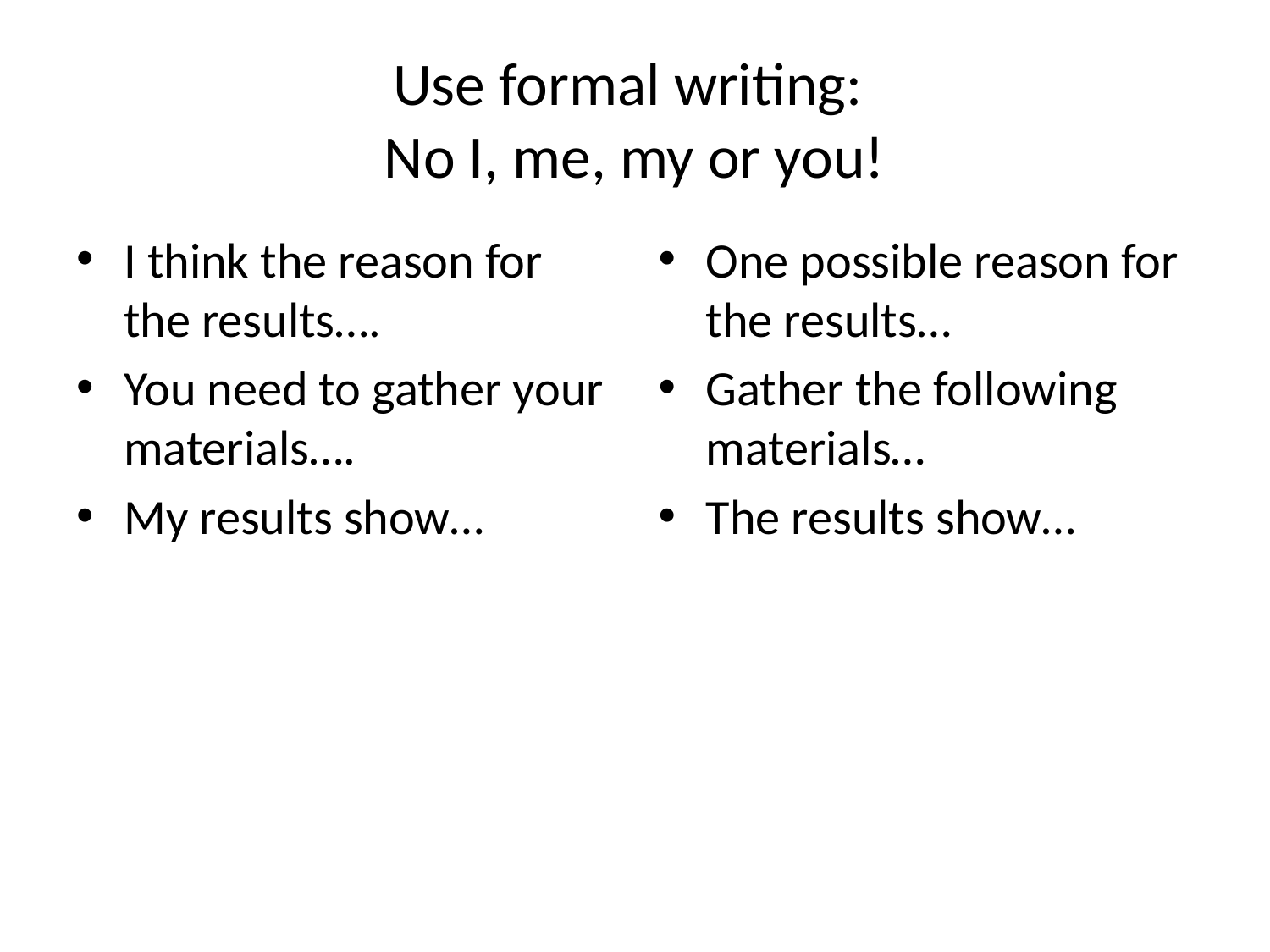

# Use formal writing: No I, me, my or you!
I think the reason for the results….
You need to gather your materials….
My results show…
One possible reason for the results…
Gather the following materials…
The results show…